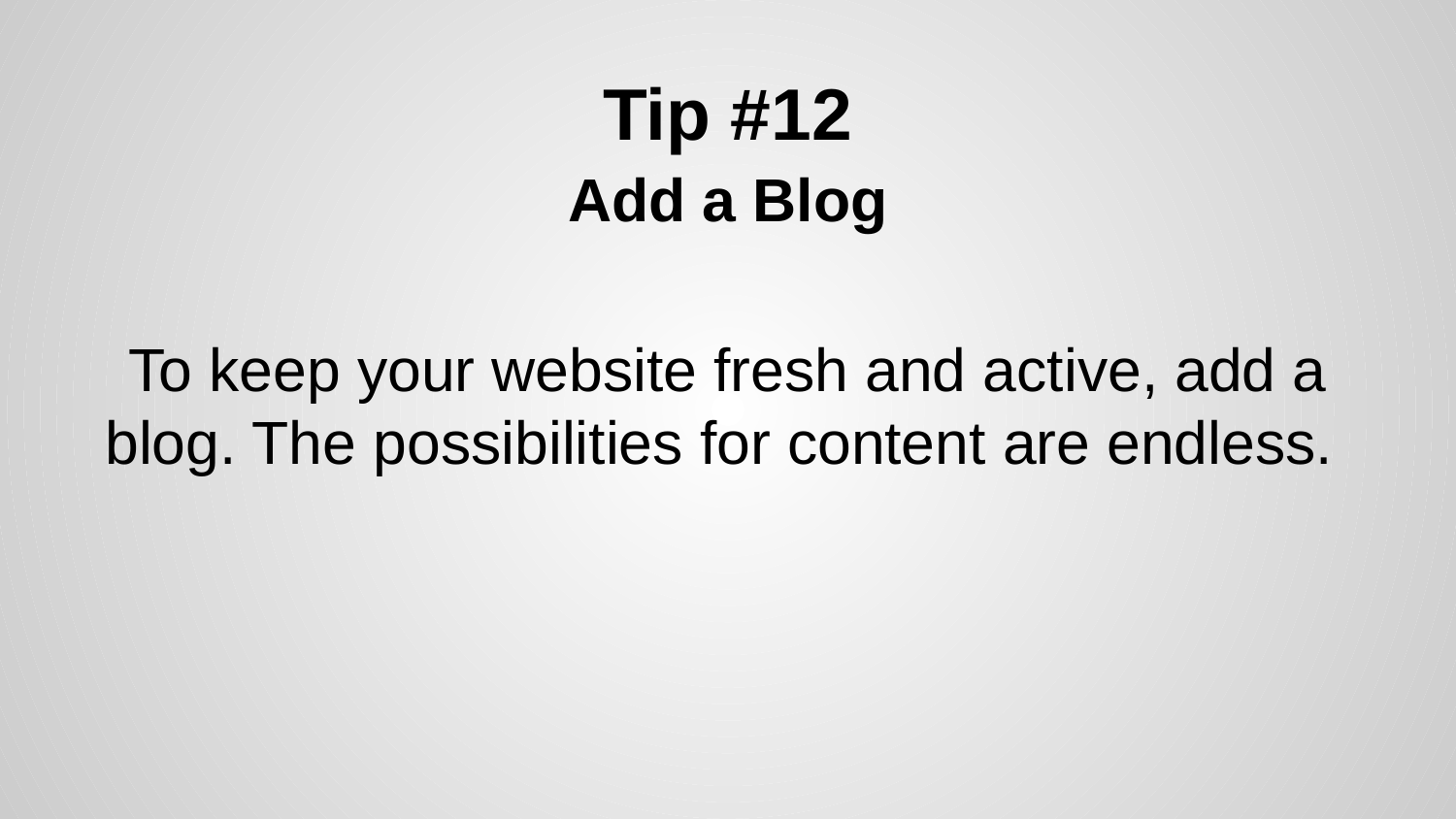

# Tip #12

Add a Blog

To keep your website fresh and active, add a blog. The possibilities for content are endless.